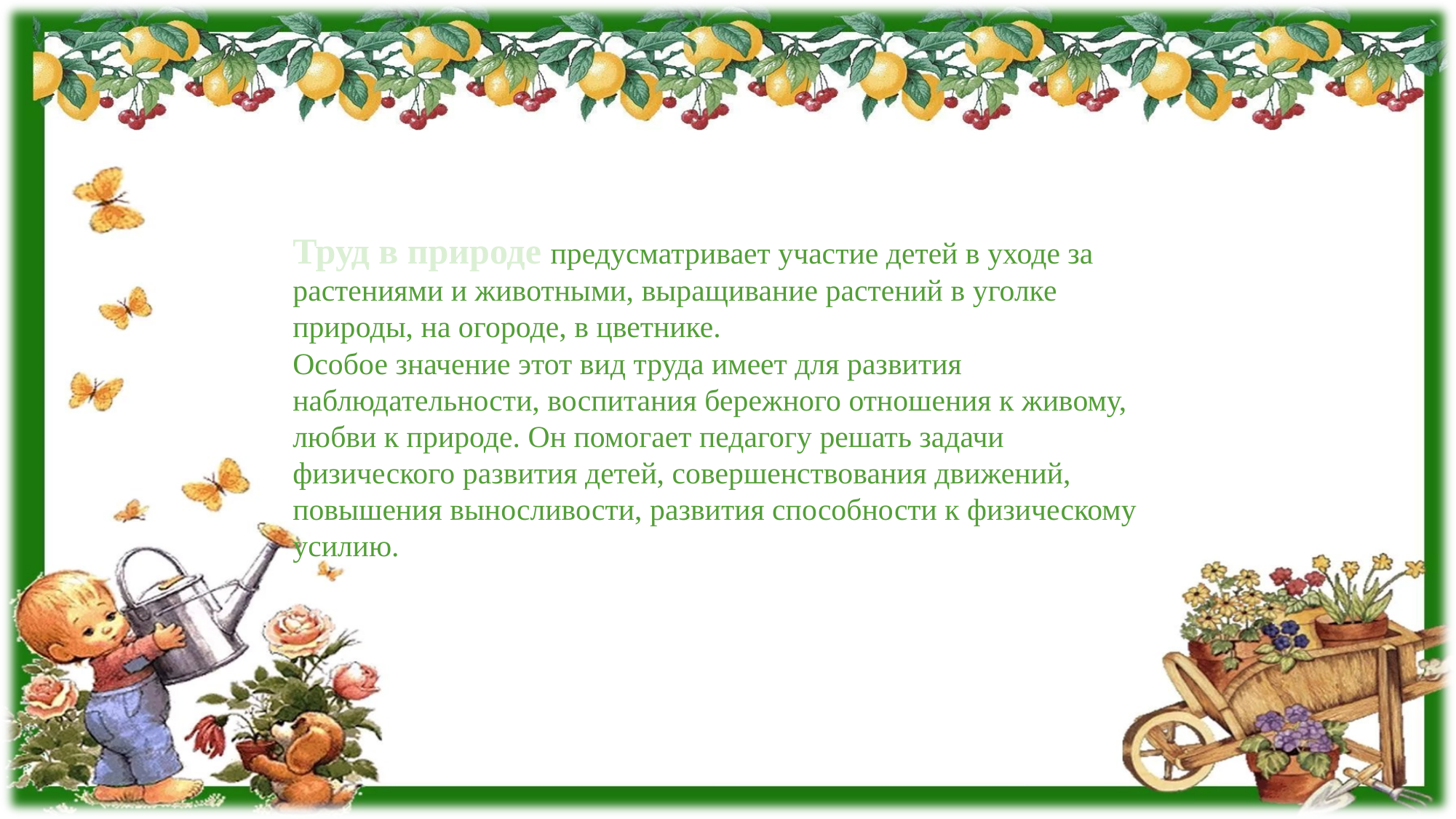

Труд в природе предусматривает участие детей в уходе за растениями и животными, выращивание растений в уголке природы, на огороде, в цветнике.
Особое значение этот вид труда имеет для развития
наблюдательности, воспитания бережного отношения к живому, любви к природе. Он помогает педагогу решать задачи физического развития детей, совершенствования движений,
повышения выносливости, развития способности к физическому усилию.